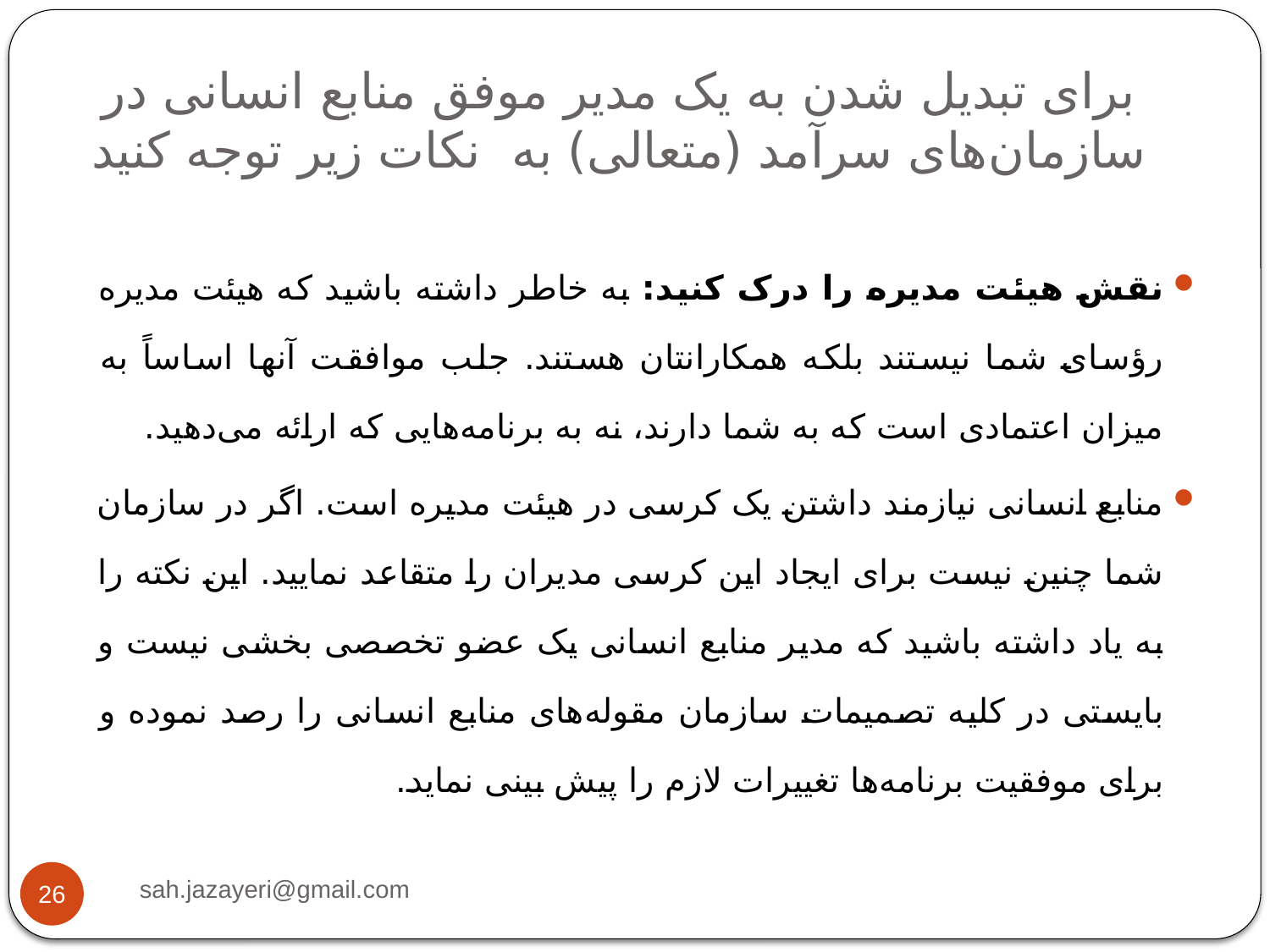

برای تبدیل شدن به یک مدیر موفق منابع انسانی در سازمان‌های سرآمد (متعالی) به  نکات زیر توجه کنید
نقش هیئت مدیره را درک کنید: به خاطر داشته باشید که هیئت مدیره رؤسای شما نیستند بلکه همکارانتان هستند. جلب موافقت آنها اساساً به میزان اعتمادی است که به شما دارند، نه به برنامه‌هایی که ارائه می‌دهید.
منابع انسانی نیازمند داشتن یک کرسی در هیئت مدیره است. اگر در سازمان شما چنین نیست برای ایجاد این کرسی مدیران را متقاعد نمایید. این نکته را به یاد داشته باشید که مدیر منابع انسانی یک عضو تخصصی بخشی نیست و بایستی در کلیه تصمیمات سازمان مقوله‌های منابع انسانی را رصد نموده و برای موفقیت برنامه‌ها تغییرات لازم را پیش بینی نماید.
sah.jazayeri@gmail.com
26